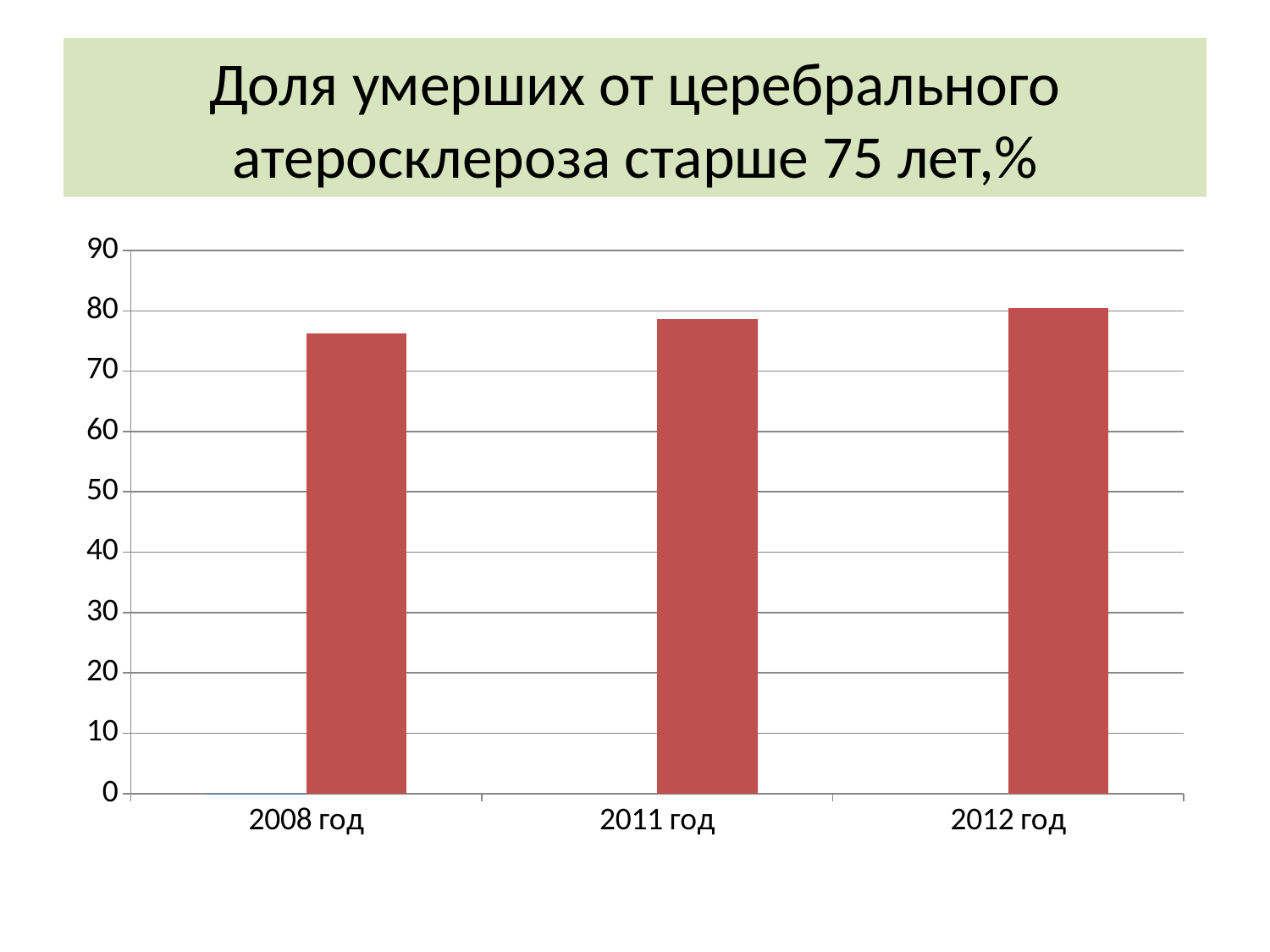

# Доля умерших от церебрального атеросклероза старше 75 лет,%

### Chart

| Category | Ряд 1 | Ряд 2 |
|---|---|---|
| 2008 год | 0.010000000000000004 | 76.2 |
| 2011 год | None | 78.6 |
| 2012 год | None | 80.4 |